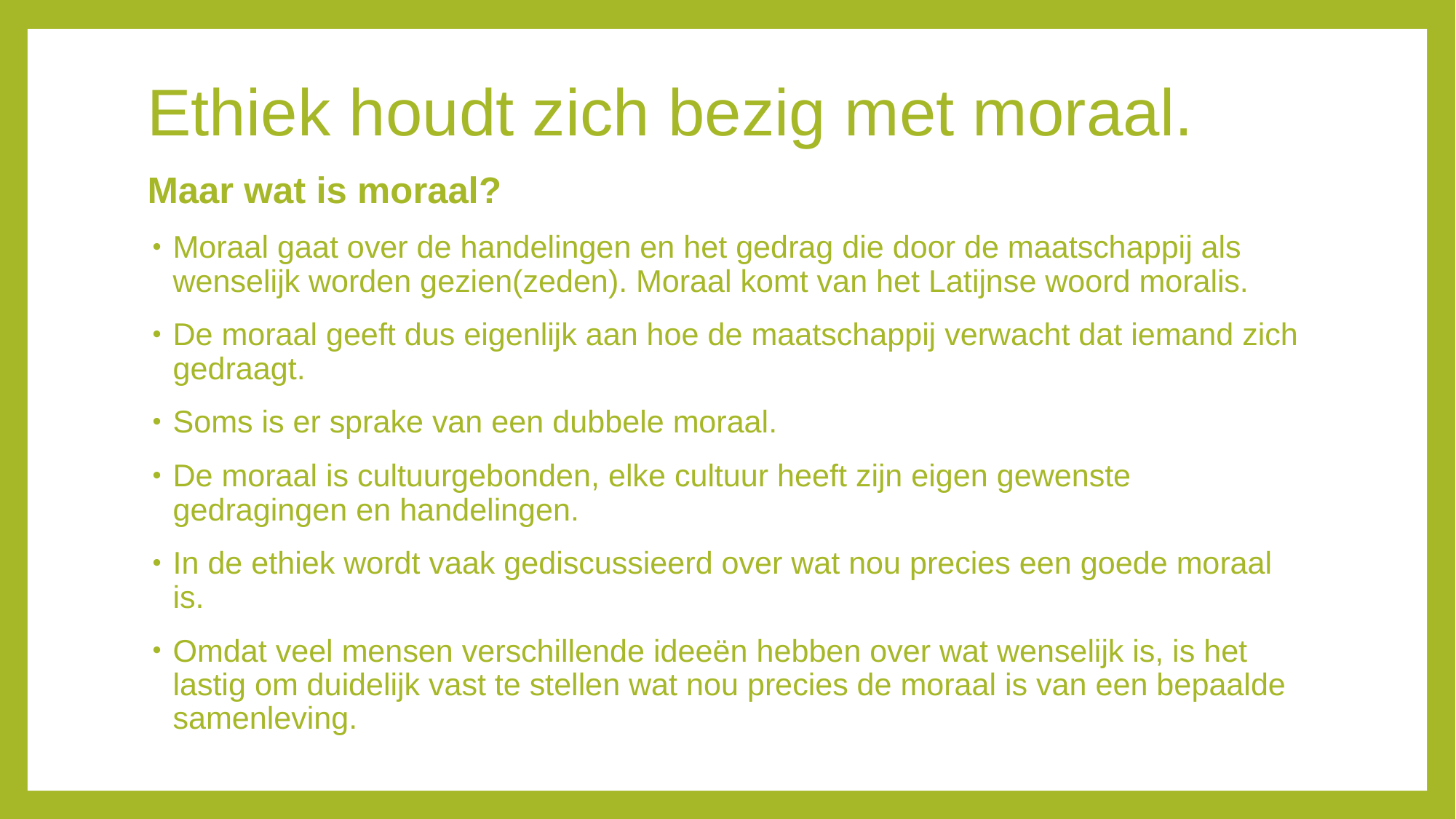

# Ethiek houdt zich bezig met moraal.
Maar wat is moraal?
Moraal gaat over de handelingen en het gedrag die door de maatschappij als wenselijk worden gezien(zeden). Moraal komt van het Latijnse woord moralis.
De moraal geeft dus eigenlijk aan hoe de maatschappij verwacht dat iemand zich gedraagt.
Soms is er sprake van een dubbele moraal.
De moraal is cultuurgebonden, elke cultuur heeft zijn eigen gewenste gedragingen en handelingen.
In de ethiek wordt vaak gediscussieerd over wat nou precies een goede moraal is.
Omdat veel mensen verschillende ideeën hebben over wat wenselijk is, is het lastig om duidelijk vast te stellen wat nou precies de moraal is van een bepaalde samenleving.